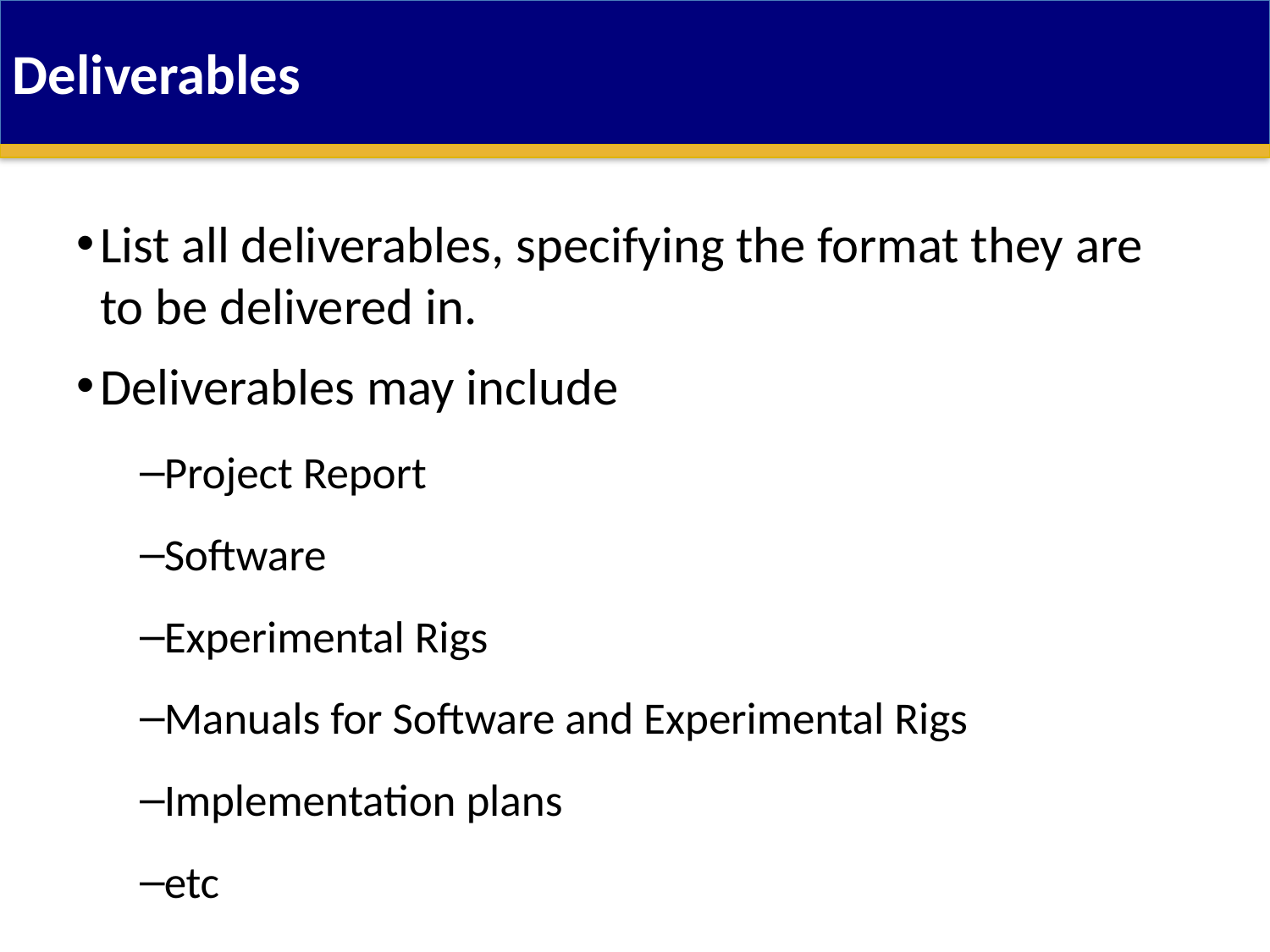

Deliverables

List all deliverables, specifying the format they are to be delivered in.
Deliverables may include
Project Report
Software
Experimental Rigs
Manuals for Software and Experimental Rigs
Implementation plans
etc